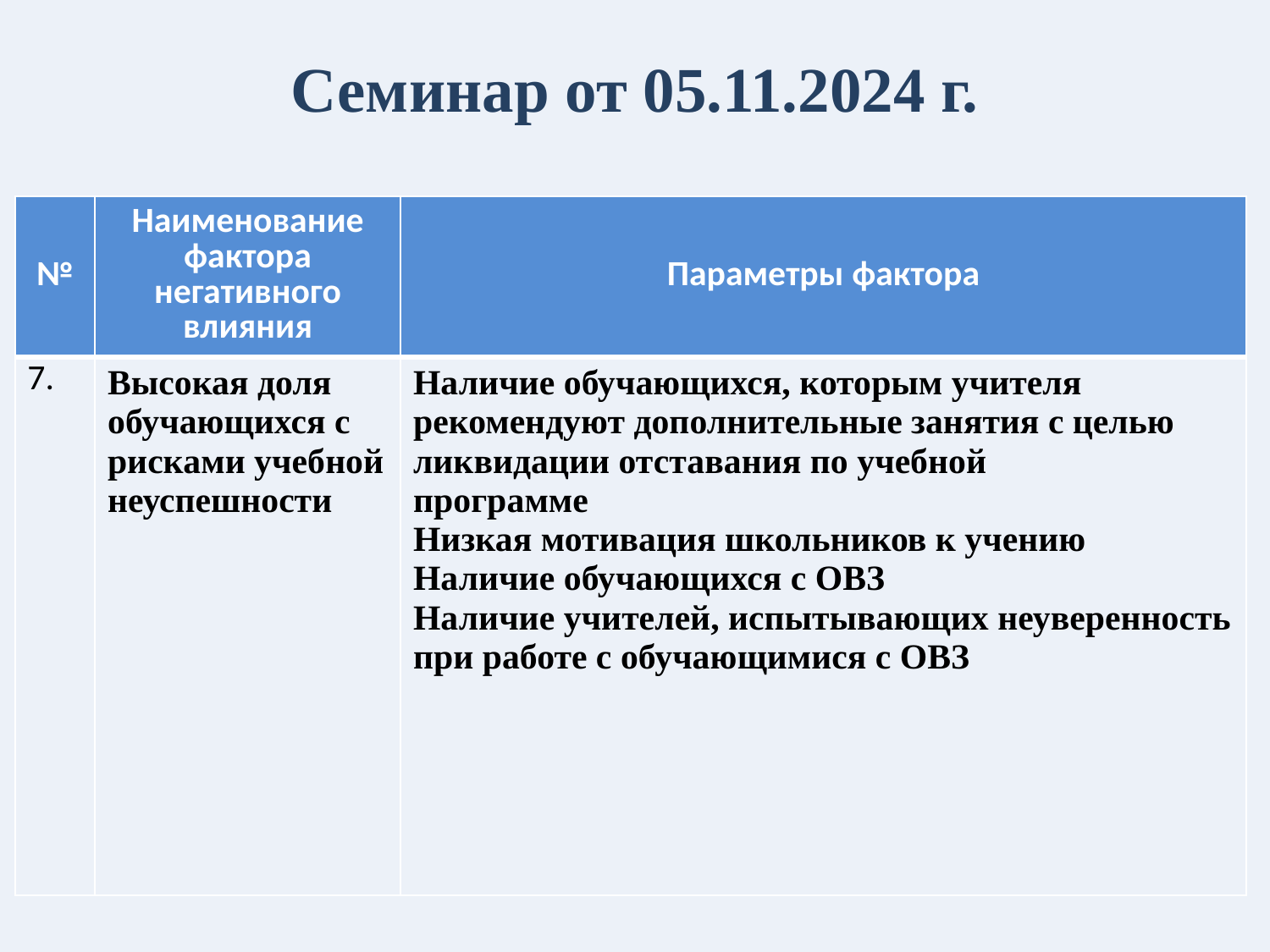

# Семинар от 05.11.2024 г.
| № | Наименование фактора негативного влияния | Параметры фактора |
| --- | --- | --- |
| 7. | Высокая доля обучающихся с рисками учебной неуспешности | Наличие обучающихся, которым учителя рекомендуют дополнительные занятия с целью ликвидации отставания по учебной программе Низкая мотивация школьников к учению Наличие обучающихся с ОВЗ Наличие учителей, испытывающих неуверенность при работе с обучающимися с ОВЗ |